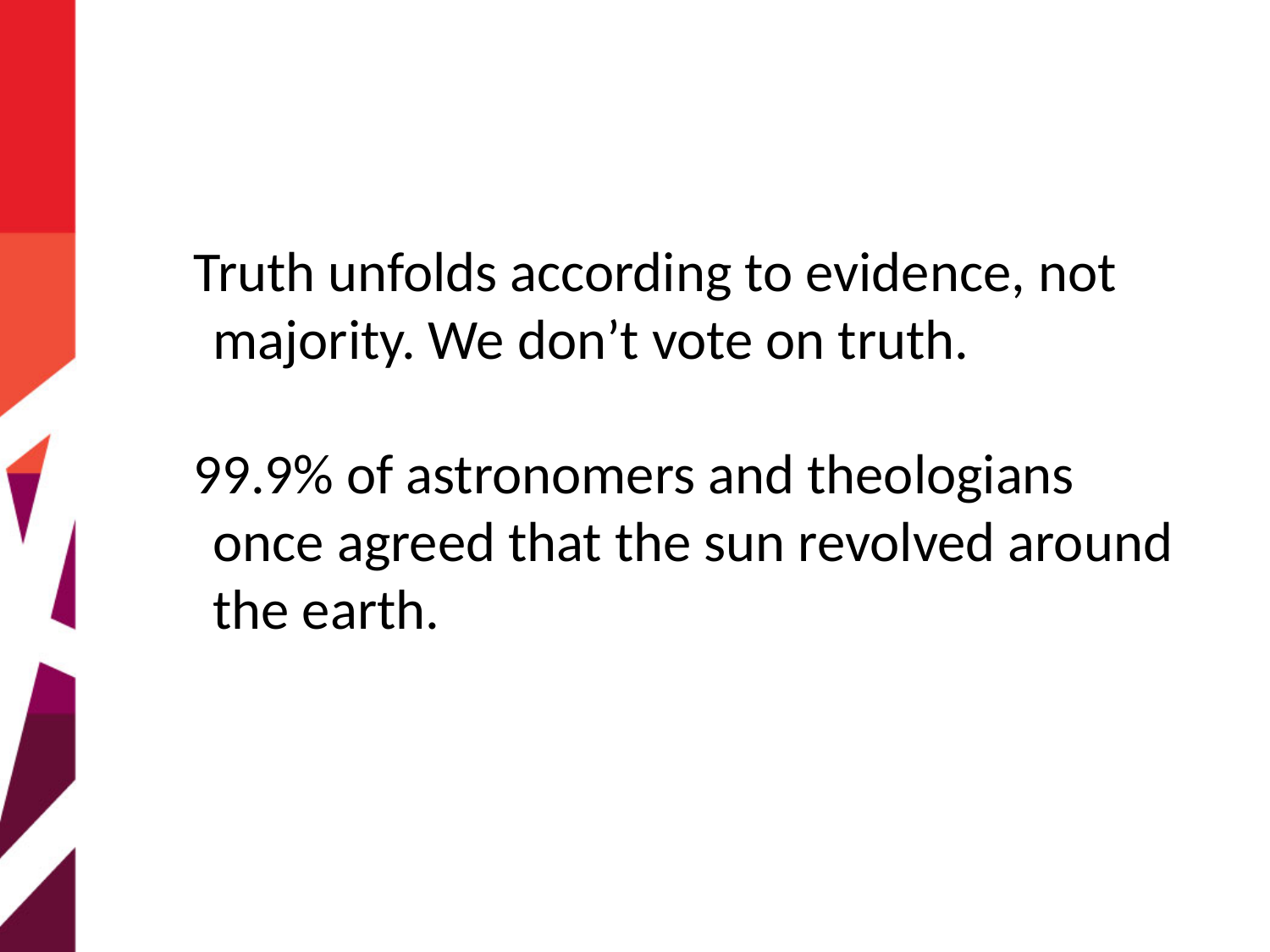

#
Truth unfolds according to evidence, not majority. We don’t vote on truth.

99.9% of astronomers and theologians once agreed that the sun revolved around the earth.